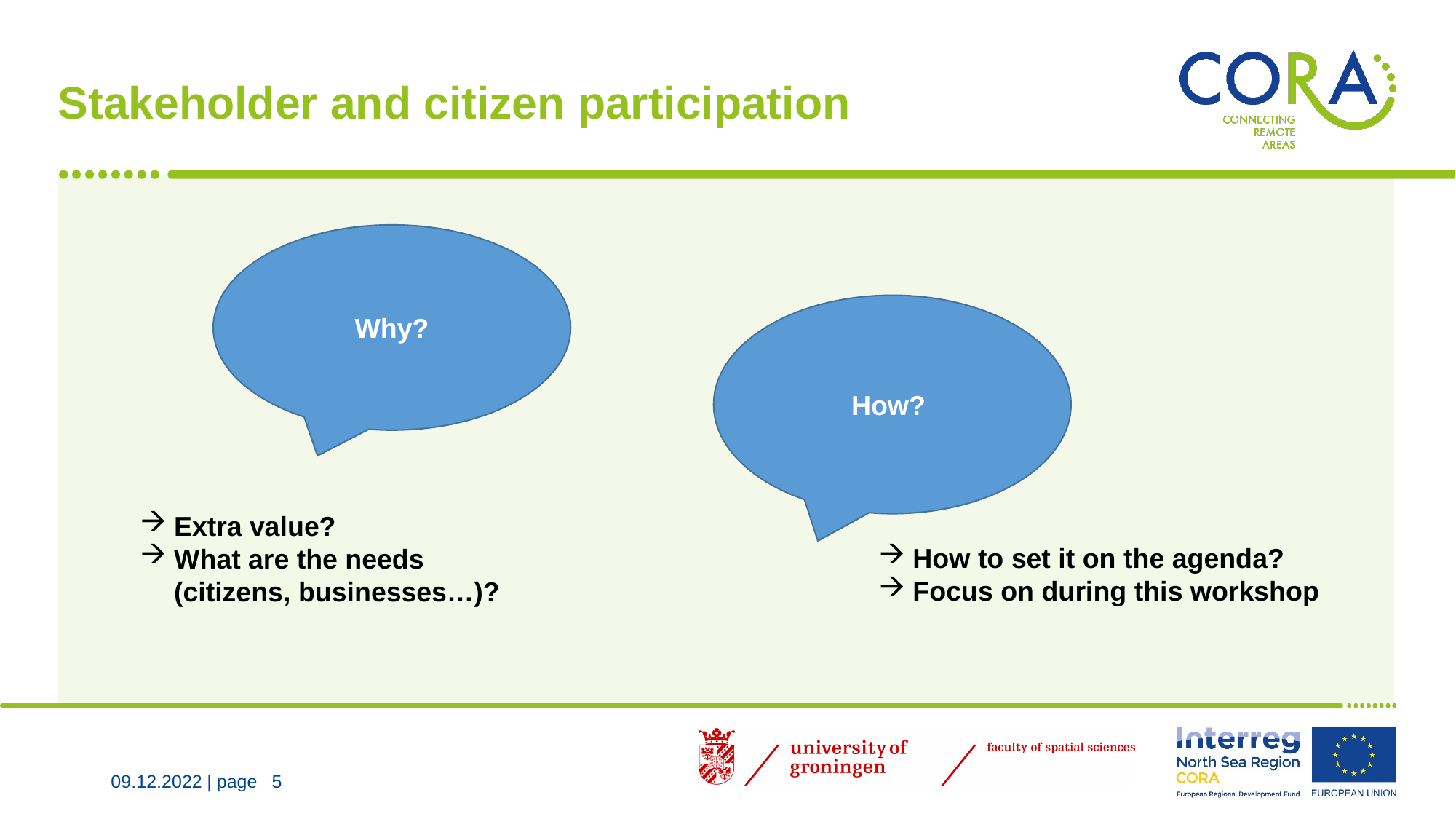

# Stakeholder and citizen participation

Why?
How?

How to set it on the agenda?
Focus on during this workshop
Extra value?
What are the needs (citizens, businesses…)?
09.12.2022
| page
5